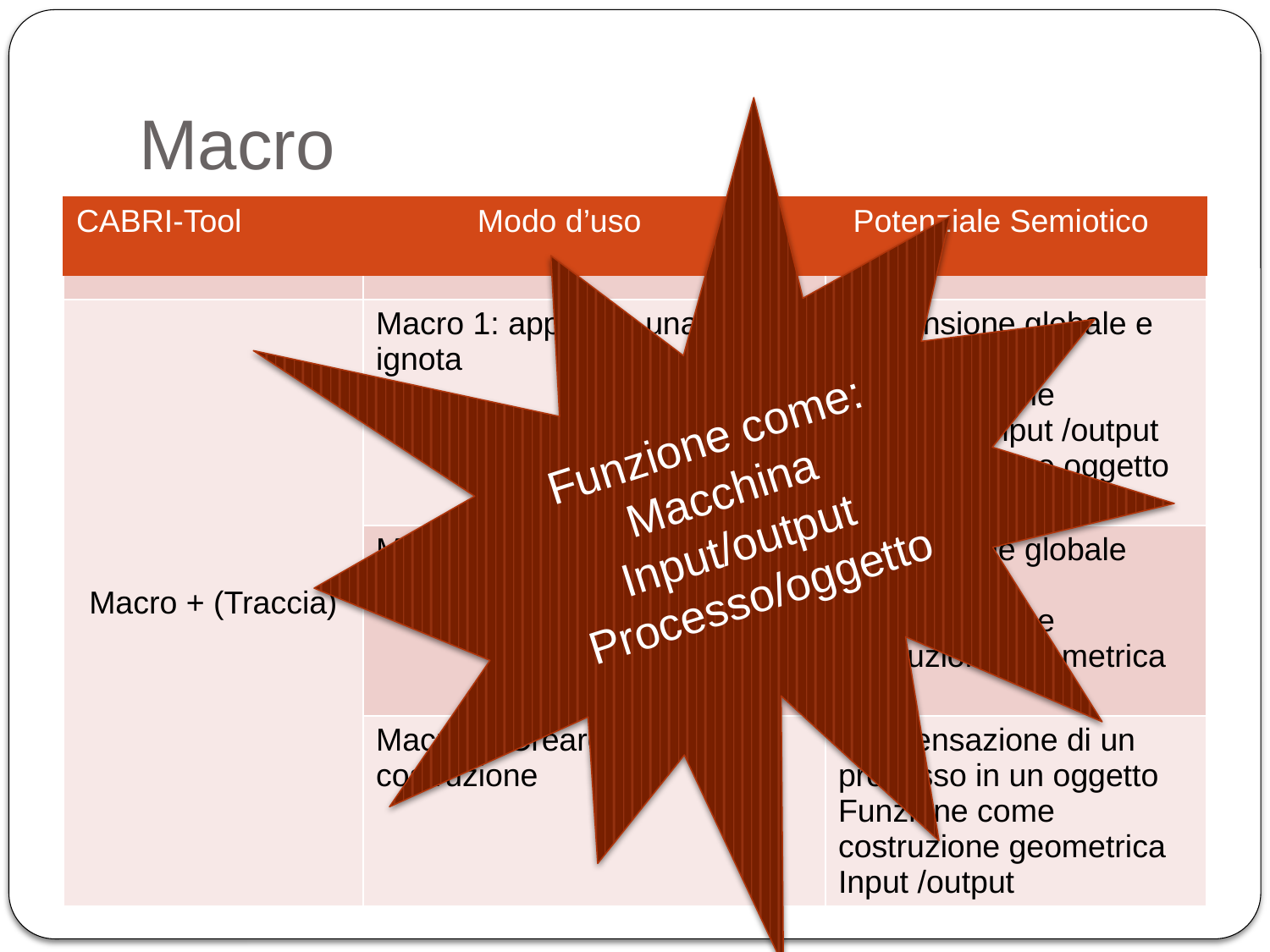

# Macro
Funzione come:
Macchina Input/output
 Processo/oggetto
|  |  |  |
| --- | --- | --- |
|  |  |  |
| Macro + (Traccia) | Macro 1: applicare una macro ignota | Apprensione globale e puntuale Funzione come macchina Input /output Funzione come oggetto e processo |
|  | Macro 2 : applicare una macro conosciuta | Apprensione globale /puntuale Funzione come costruzione geometrica |
|  | Macro 3: Creare una Macro-costruzione | Condensazione di un processo in un oggetto Funzione come costruzione geometrica Input /output |
| CABRI-Tool | Modo d’uso | Potenziale Semiotico |
| --- | --- | --- |